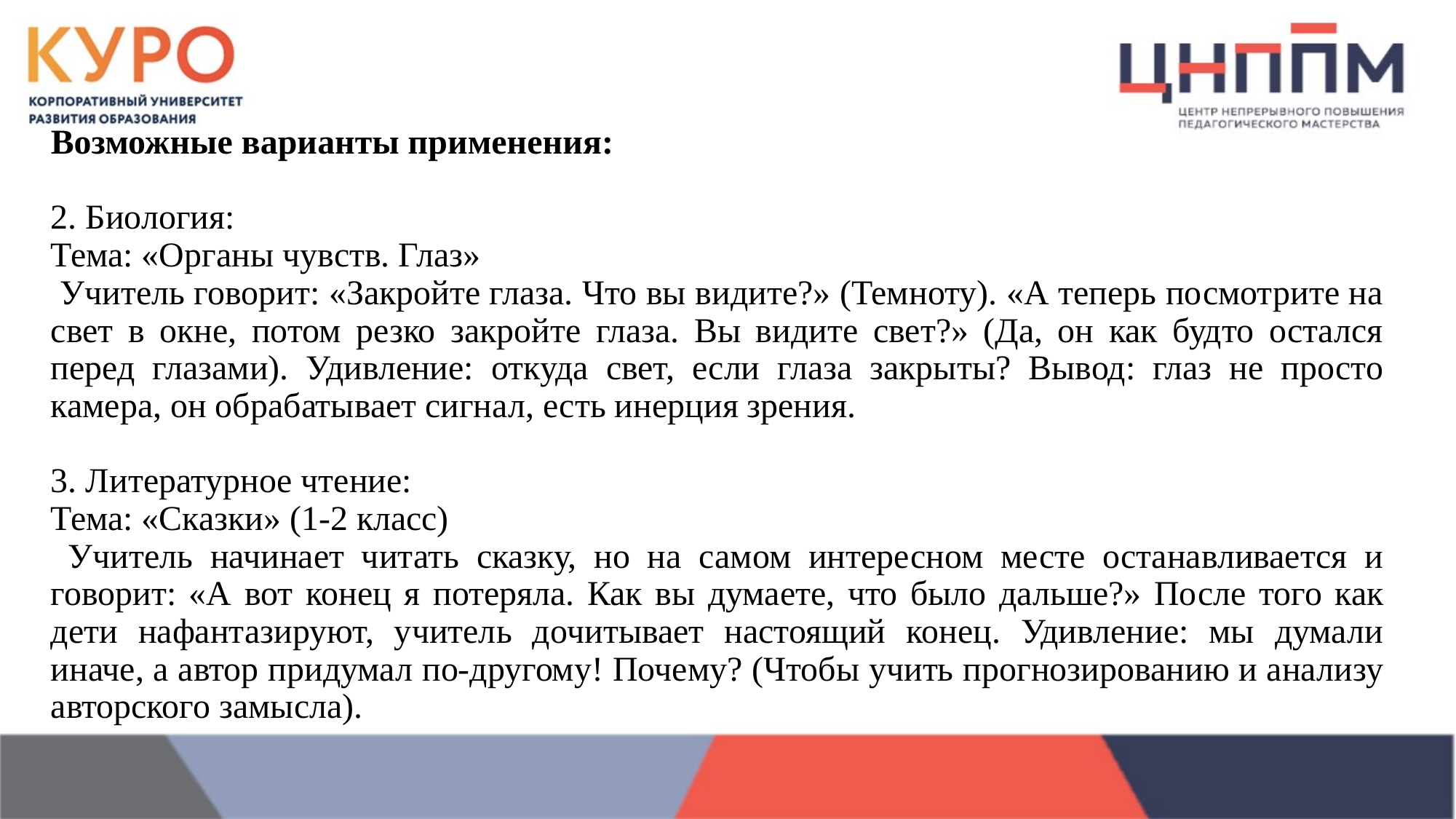

Возможные варианты применения:
2. Биология:
Тема: «Органы чувств. Глаз»
 Учитель говорит: «Закройте глаза. Что вы видите?» (Темноту). «А теперь посмотрите на свет в окне, потом резко закройте глаза. Вы видите свет?» (Да, он как будто остался перед глазами). Удивление: откуда свет, если глаза закрыты? Вывод: глаз не просто камера, он обрабатывает сигнал, есть инерция зрения.

3. Литературное чтение:
Тема: «Сказки» (1-2 класс)
 Учитель начинает читать сказку, но на самом интересном месте останавливается и говорит: «А вот конец я потеряла. Как вы думаете, что было дальше?» После того как дети нафантазируют, учитель дочитывает настоящий конец. Удивление: мы думали иначе, а автор придумал по-другому! Почему? (Чтобы учить прогнозированию и анализу авторского замысла).